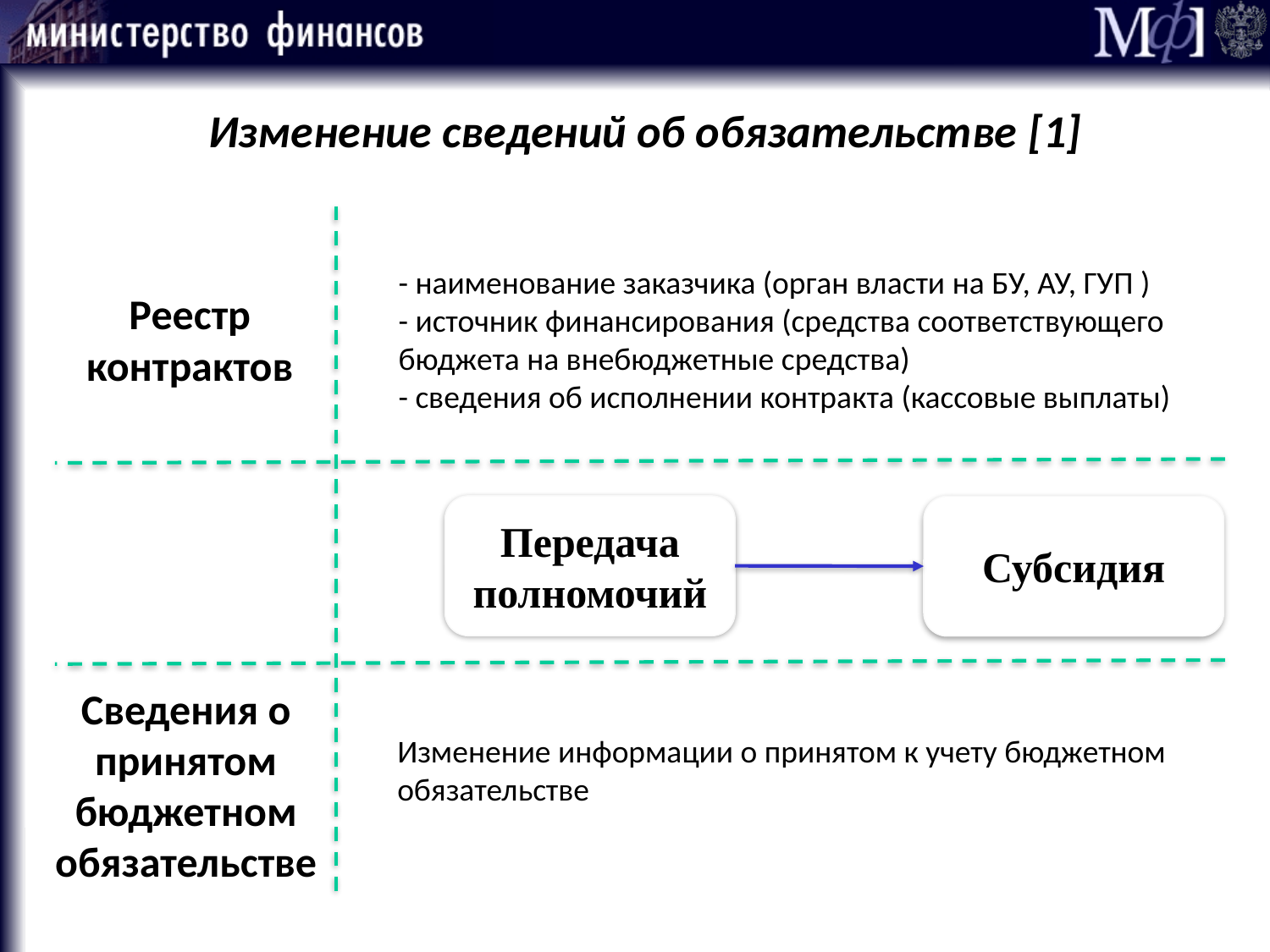

Изменение сведений об обязательстве [1]
- наименование заказчика (орган власти на БУ, АУ, ГУП )
- источник финансирования (средства соответствующего бюджета на внебюджетные средства)
- сведения об исполнении контракта (кассовые выплаты)
Реестр контрактов
Передача полномочий
Субсидия
Сведения о принятом бюджетном обязательстве
Изменение информации о принятом к учету бюджетном обязательстве